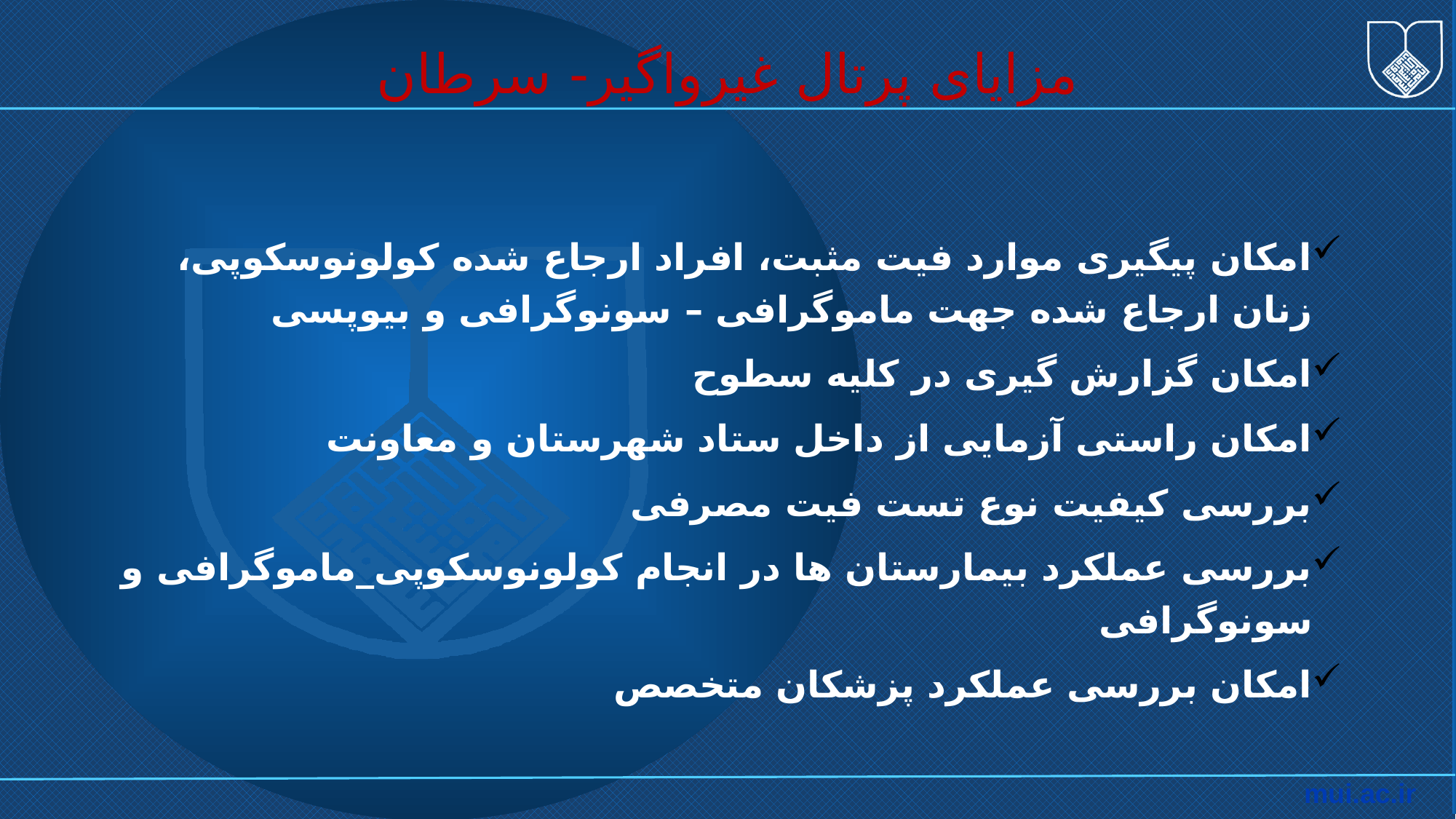

# مزایای پرتال غیرواگیر- سرطان
امکان پیگیری موارد فیت مثبت، افراد ارجاع شده کولونوسکوپی، زنان ارجاع شده جهت ماموگرافی – سونوگرافی و بیوپسی
امکان گزارش گیری در کلیه سطوح
امکان راستی آزمایی از داخل ستاد شهرستان و معاونت
بررسی کیفیت نوع تست فیت مصرفی
بررسی عملکرد بیمارستان ها در انجام کولونوسکوپی_ماموگرافی و سونوگرافی
امکان بررسی عملکرد پزشکان متخصص